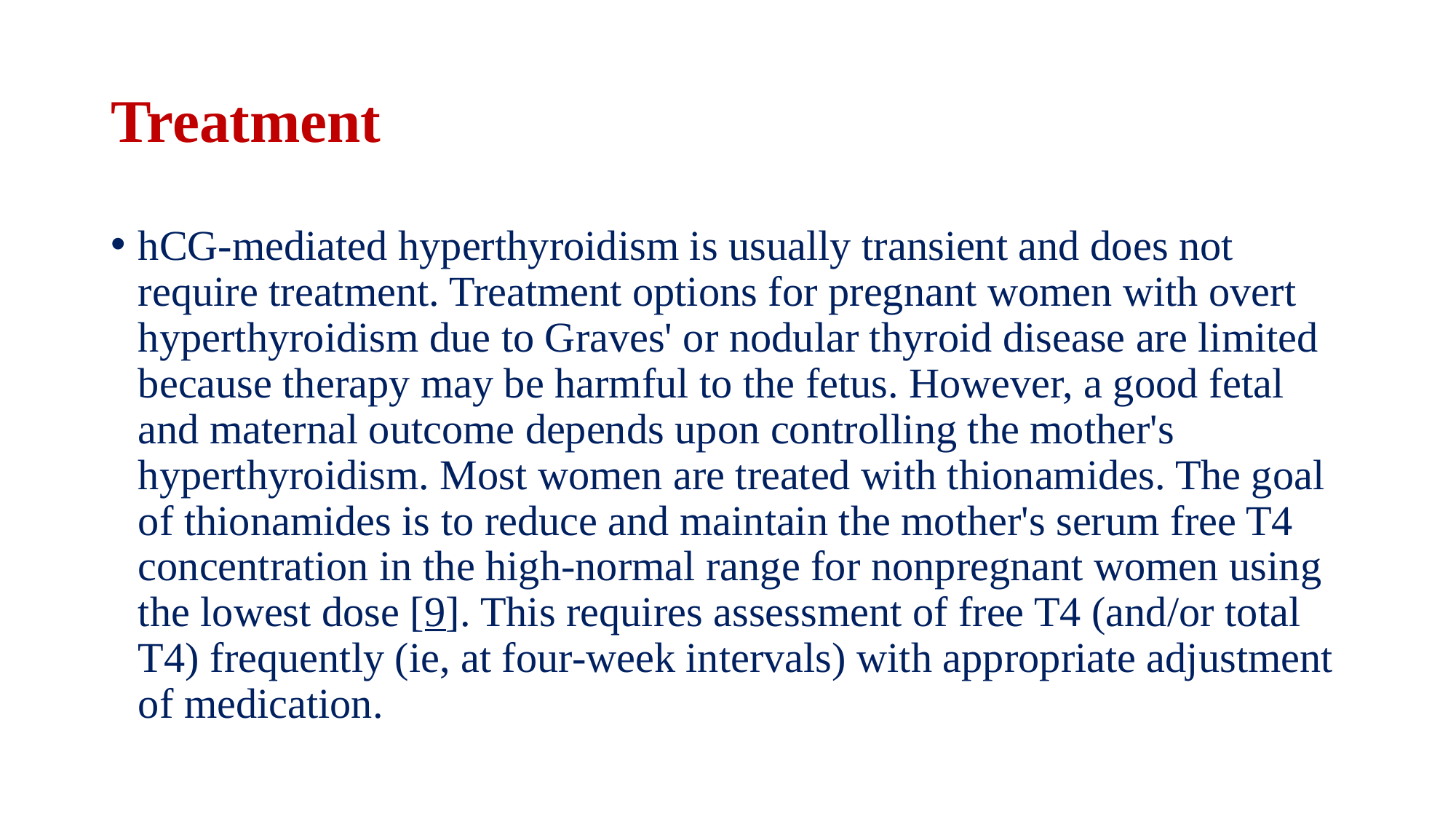

# Treatment
hCG-mediated hyperthyroidism is usually transient and does not require treatment. Treatment options for pregnant women with overt hyperthyroidism due to Graves' or nodular thyroid disease are limited because therapy may be harmful to the fetus. However, a good fetal and maternal outcome depends upon controlling the mother's hyperthyroidism. Most women are treated with thionamides. The goal of thionamides is to reduce and maintain the mother's serum free T4 concentration in the high-normal range for nonpregnant women using the lowest dose [9]. This requires assessment of free T4 (and/or total T4) frequently (ie, at four-week intervals) with appropriate adjustment of medication.